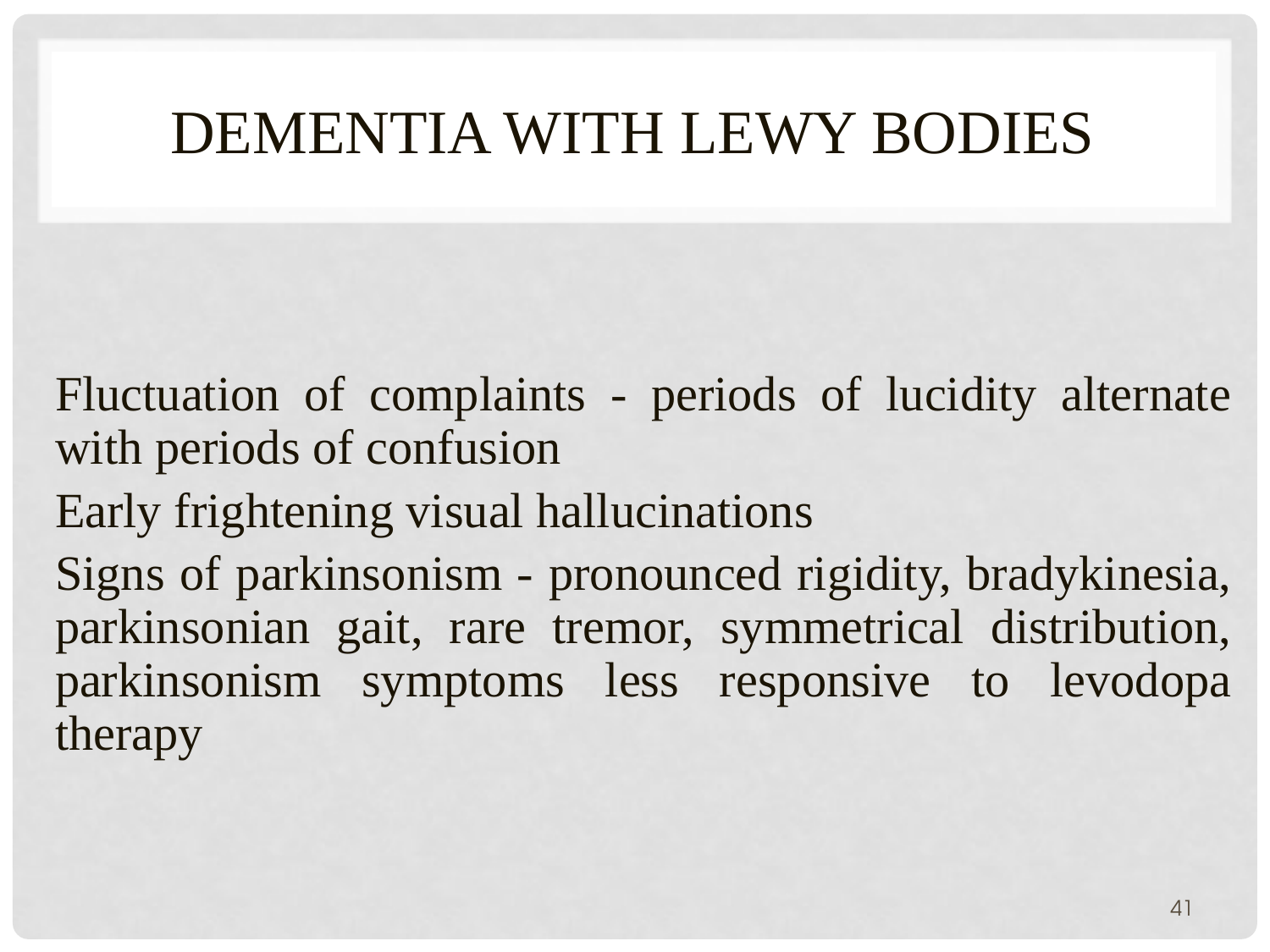

# Dementia with Lewy bodies

Fluctuation of complaints - periods of lucidity alternate with periods of confusion
Early frightening visual hallucinations
Signs of parkinsonism - pronounced rigidity, bradykinesia, parkinsonian gait, rare tremor, symmetrical distribution, parkinsonism symptoms less responsive to levodopa therapy

41